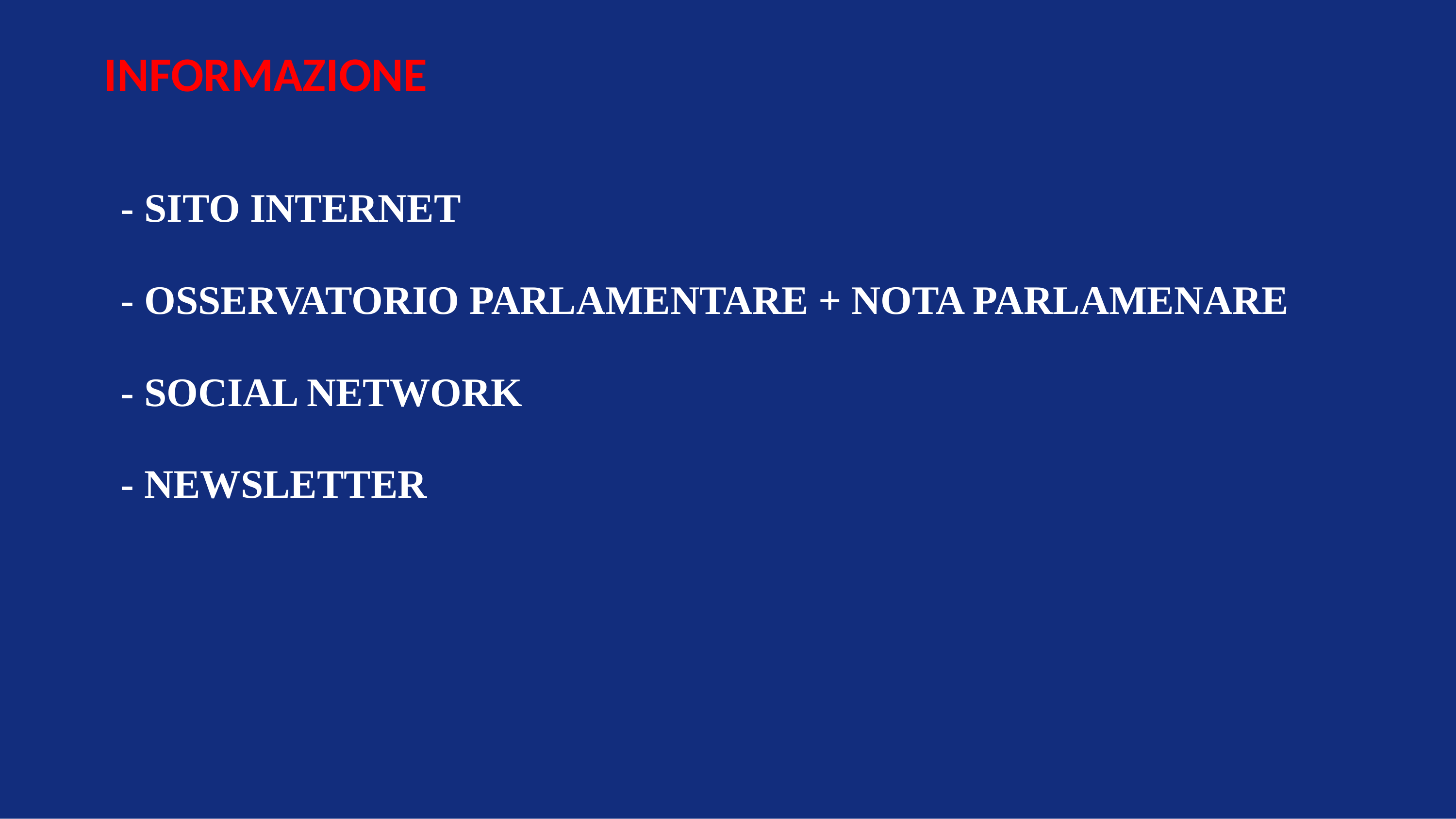

INFORMAZIONE
# - SITO INTERNET - OSSERVATORIO PARLAMENTARE + NOTA PARLAMENARE - SOCIAL NETWORK - NEWSLETTER